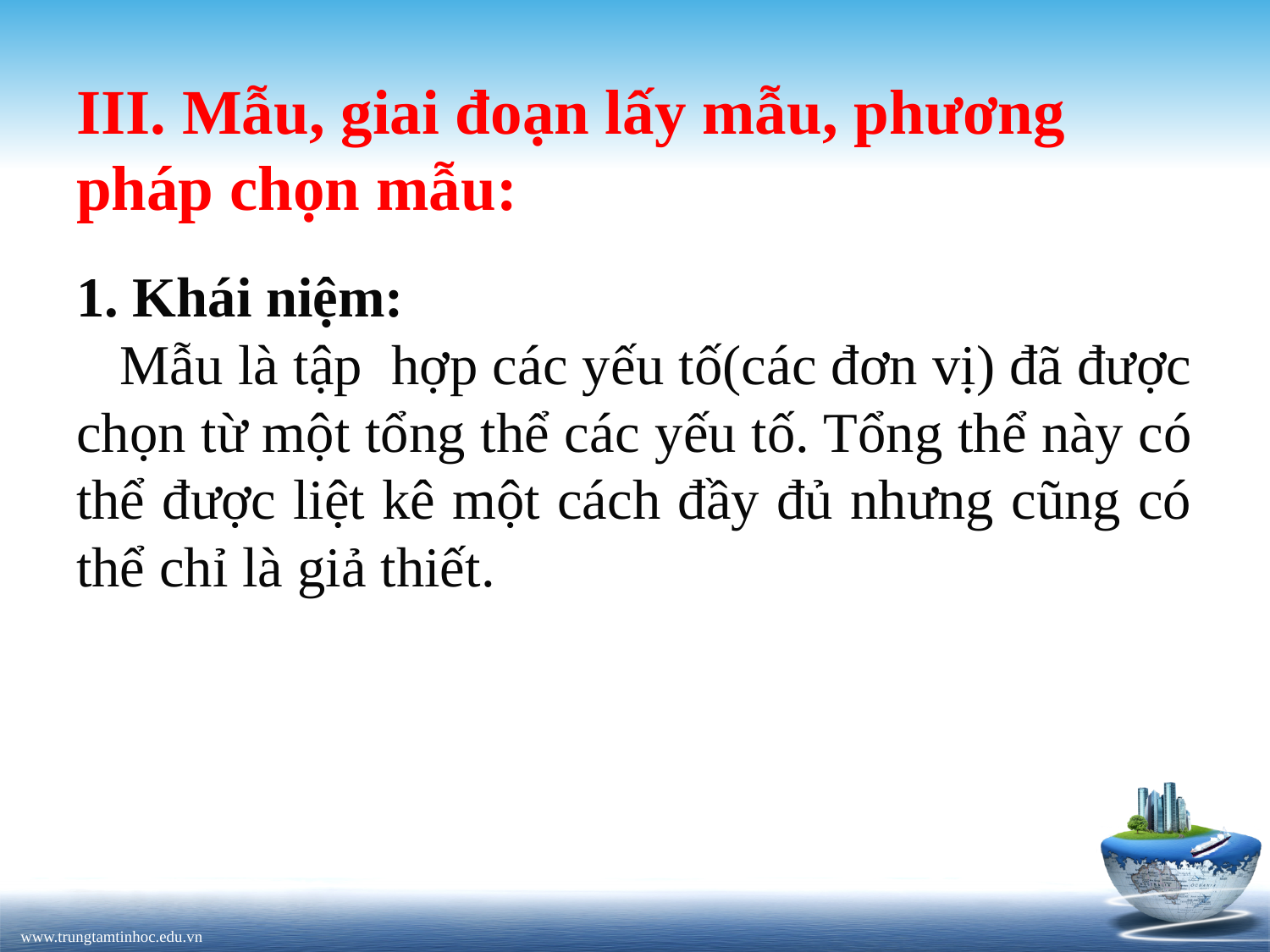

# III. Mẫu, giai đoạn lấy mẫu, phương pháp chọn mẫu:
1. Khái niệm:
   Mẫu là tập  hợp các yếu tố(các đơn vị) đã được chọn từ một tổng thể các yếu tố. Tổng thể này có thể được liệt kê một cách đầy đủ nhưng cũng có thể chỉ là giả thiết.